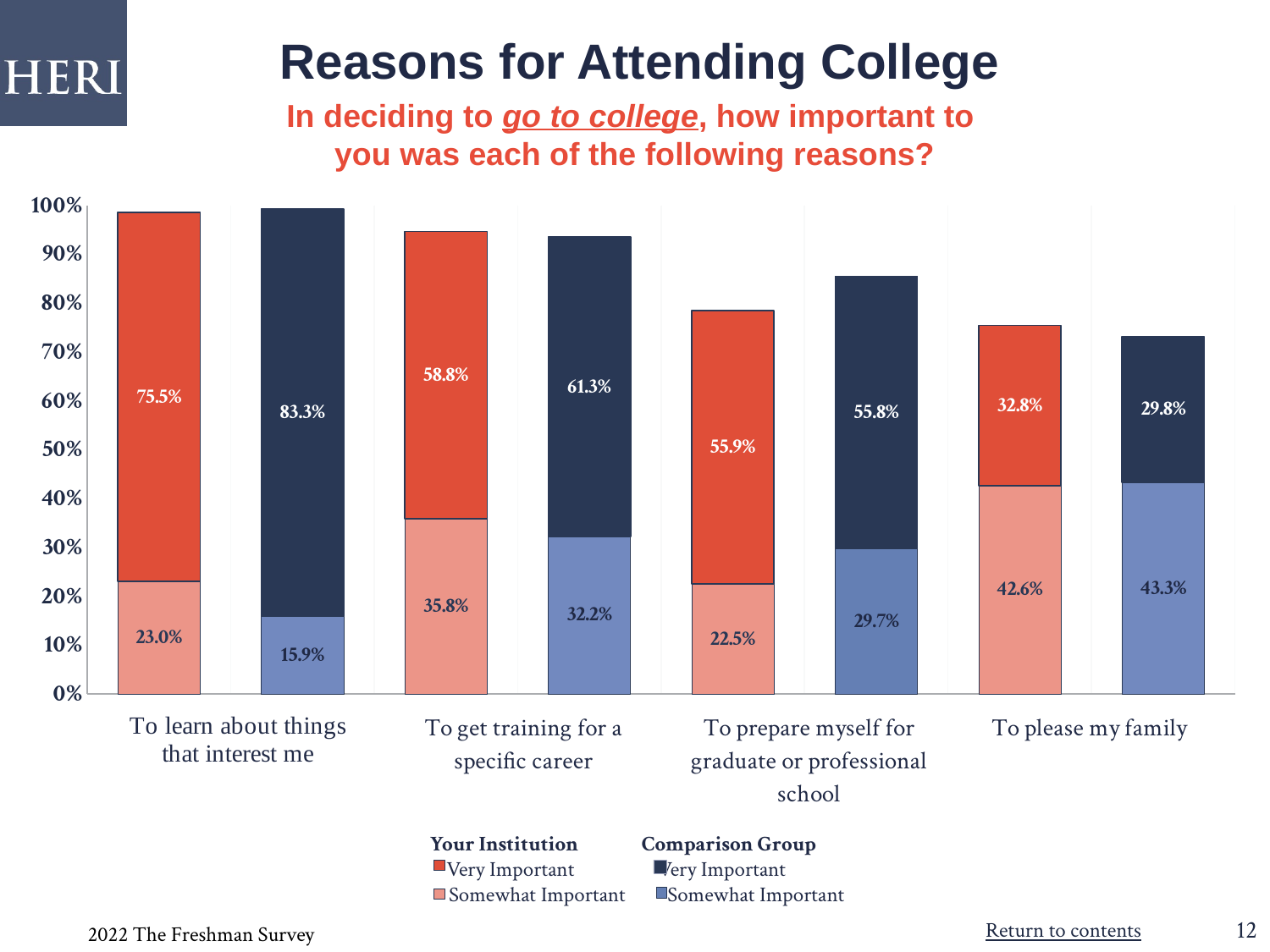

# Reasons for Attending College
In deciding to go to college, how important to
you was each of the following reasons?

### Chart

| Category | Somewhat Important | Very Important |
|---|---|---|
| Your Institution | 0.23 | 0.755 |
| Comparison Group | 0.159 | 0.833 |
| Your Institution | 0.358 | 0.588 |
| Comparison Group | 0.322 | 0.613 |
| Your Institution | 0.225 | 0.559 |
| Comparison Group | 0.297 | 0.558 |
| Your Institution | 0.426 | 0.328 |
| Comparison Group | 0.433 | 0.298 |
 Your Institution               Comparison Group
     Very Important                  Very Important
     Somewhat Important         Somewhat Important

2022 The Freshman Survey

Return to contents
12